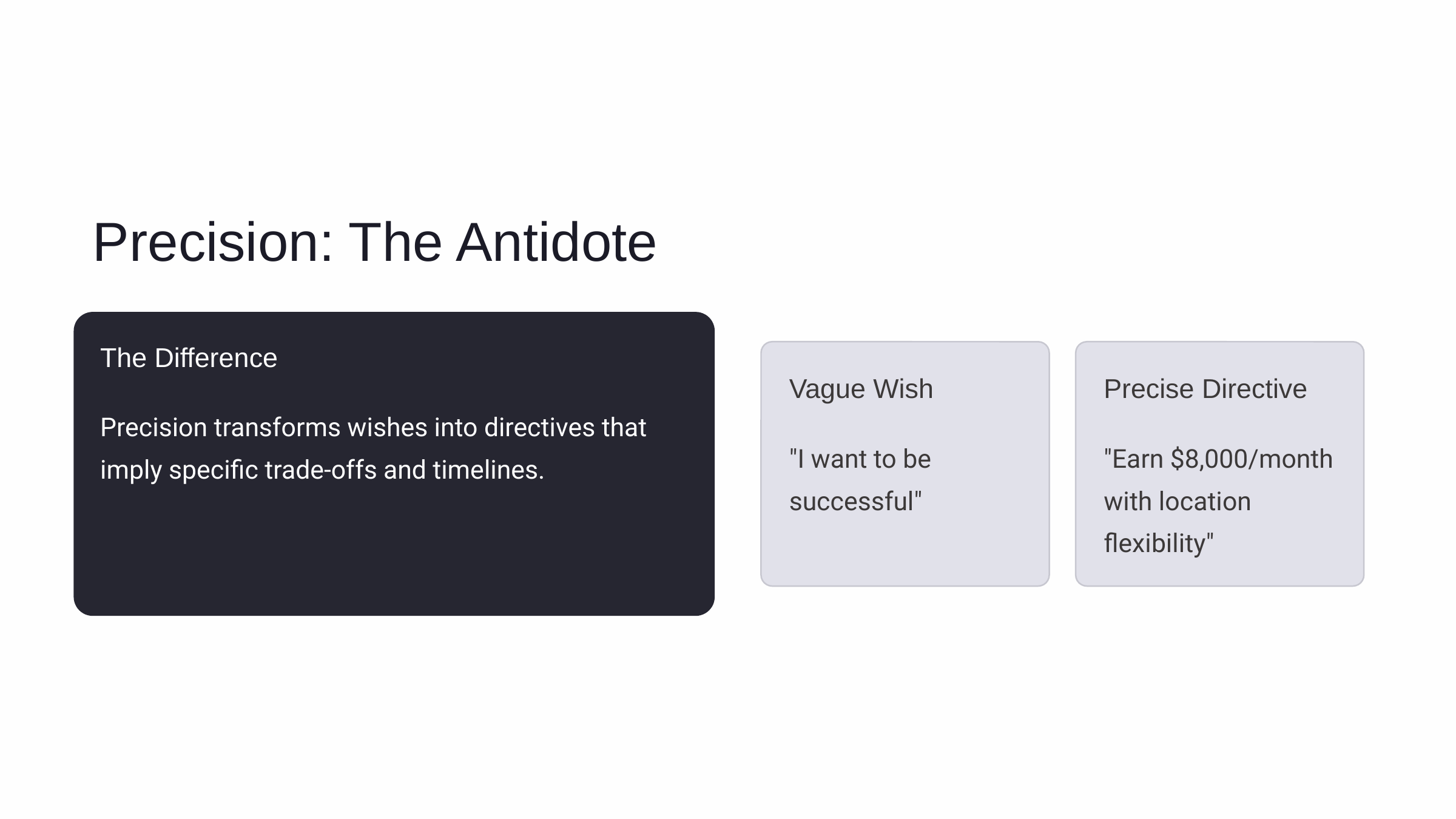

Precision: The Antidote

The Difference

Vague Wish
Precise Directive
Precision transforms wishes into directives that imply specific trade-offs and timelines.
"I want to be successful"
"Earn $8,000/month with location flexibility"